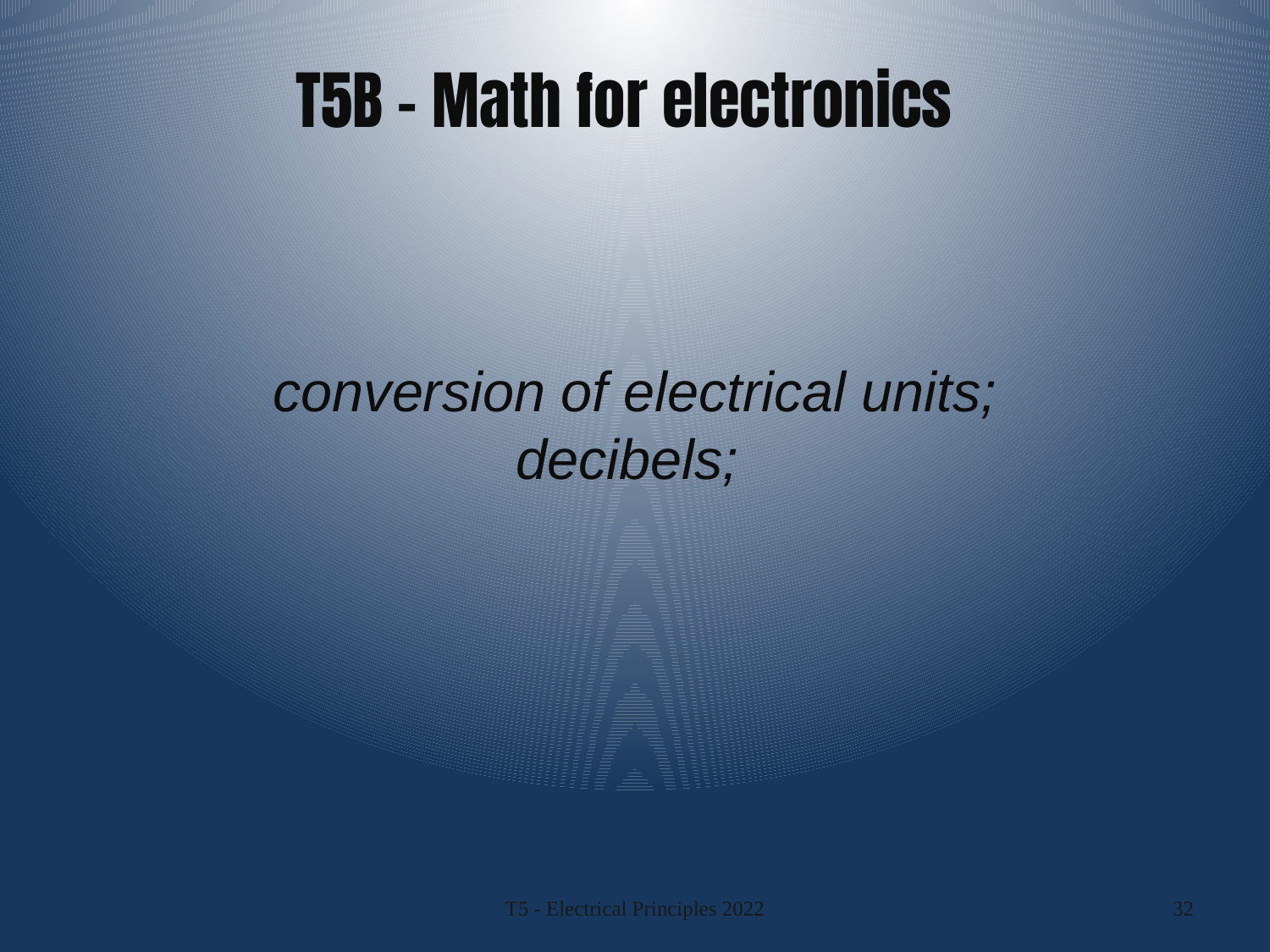

# T5B - Math for electronics
conversion of electrical units; decibels;
T5 - Electrical Principles 2022
32